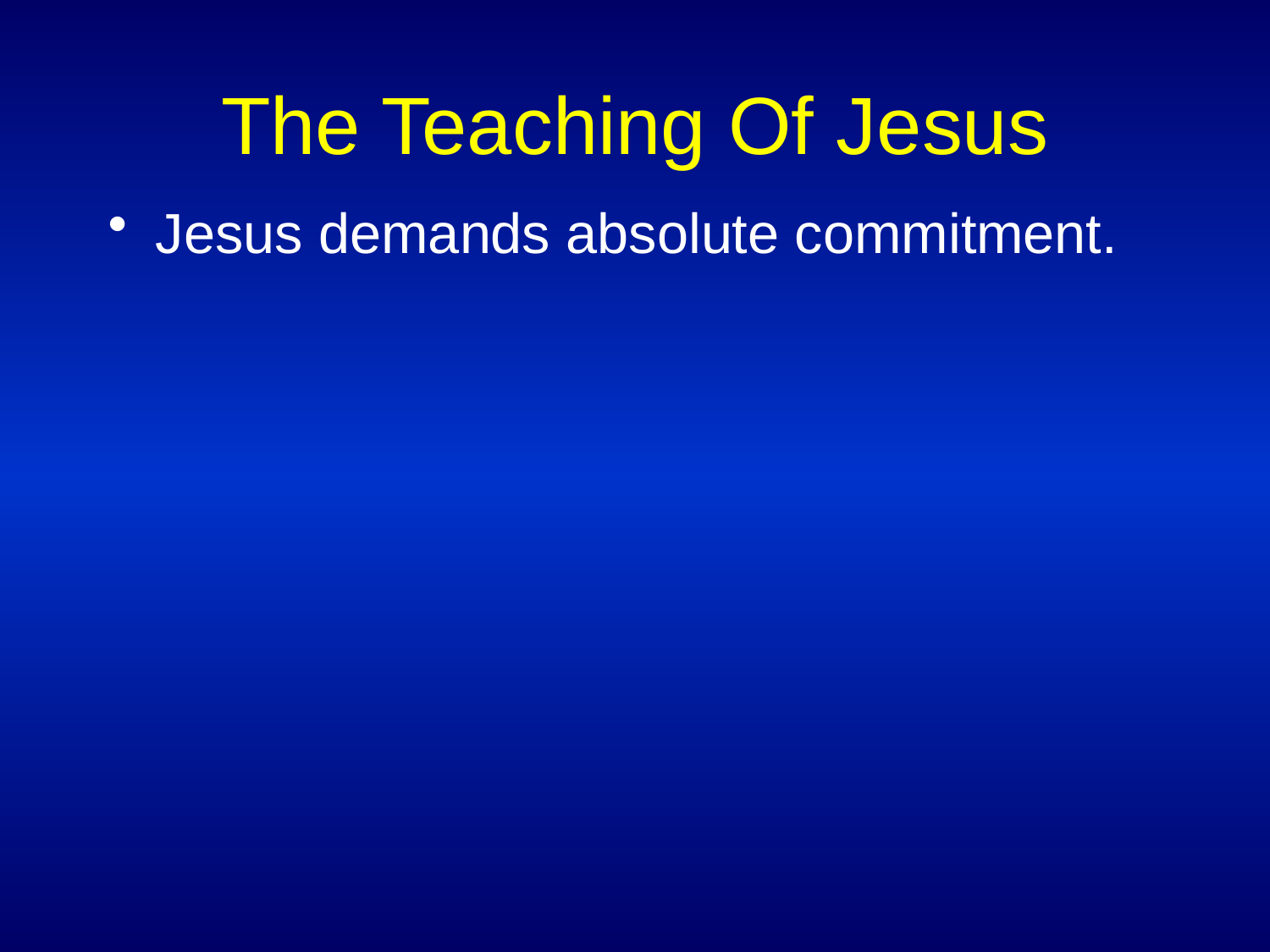

# The Teaching Of Jesus
Jesus demands absolute commitment.